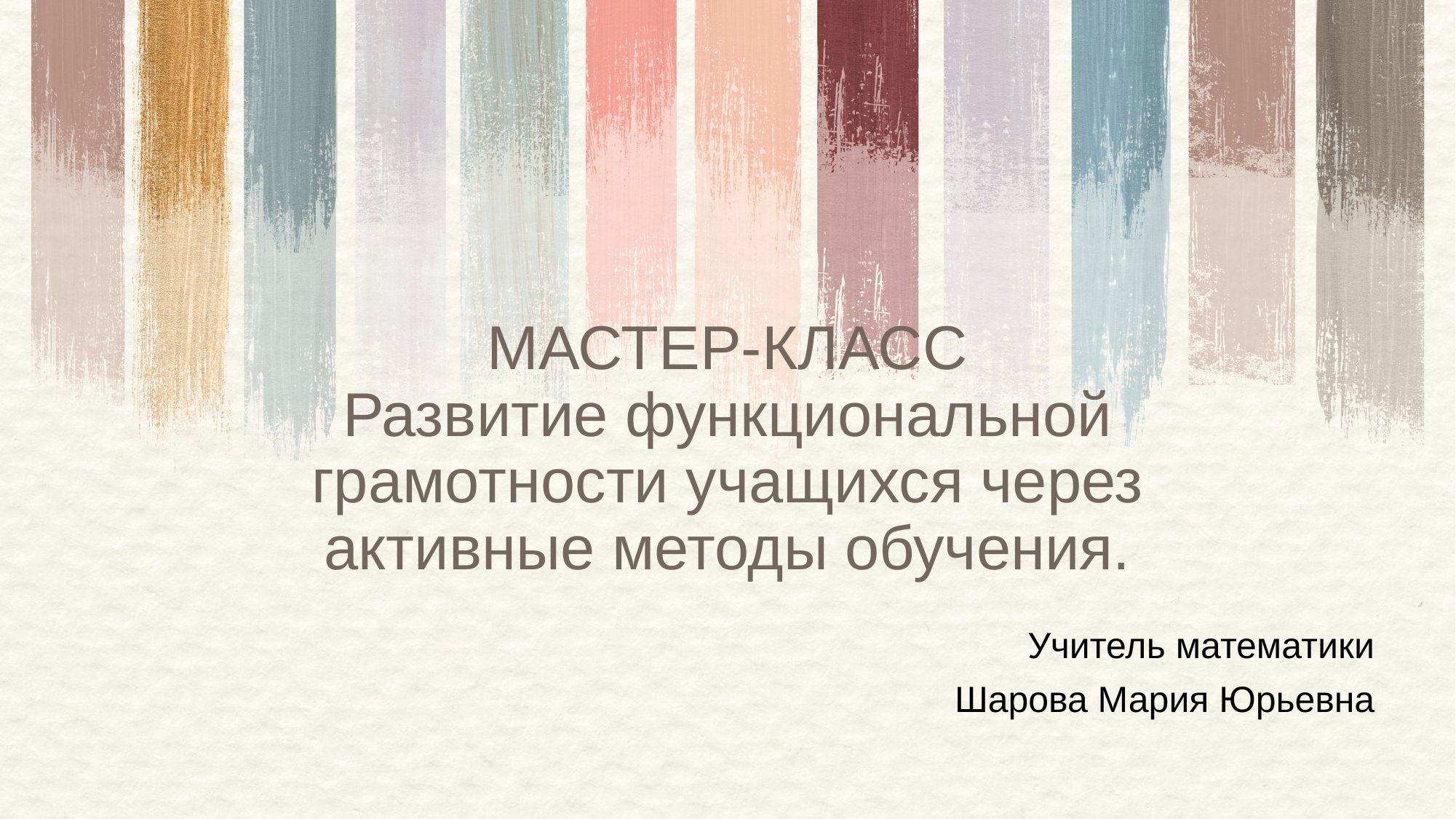

# МАСТЕР-КЛАСС Развитие функциональной грамотности учащихся через активные методы обучения.
Учитель математики
Шарова Мария Юрьевна